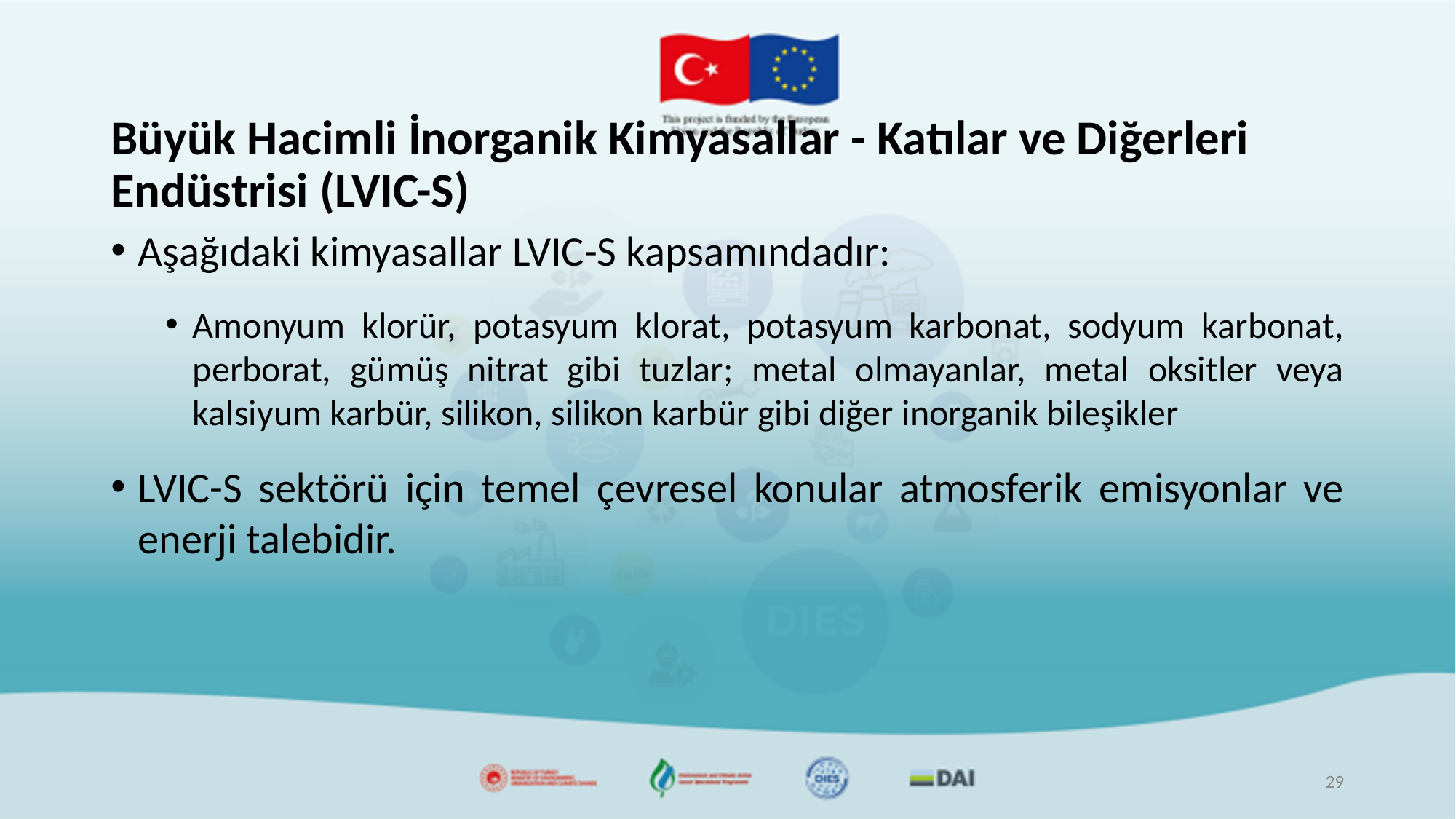

# Büyük Hacimli İnorganik Kimyasallar - Katılar ve Diğerleri Endüstrisi (LVIC-S)
Aşağıdaki kimyasallar LVIC-S kapsamındadır:
Amonyum klorür, potasyum klorat, potasyum karbonat, sodyum karbonat, perborat, gümüş nitrat gibi tuzlar; metal olmayanlar, metal oksitler veya kalsiyum karbür, silikon, silikon karbür gibi diğer inorganik bileşikler
LVIC-S sektörü için temel çevresel konular atmosferik emisyonlar ve enerji talebidir.
29